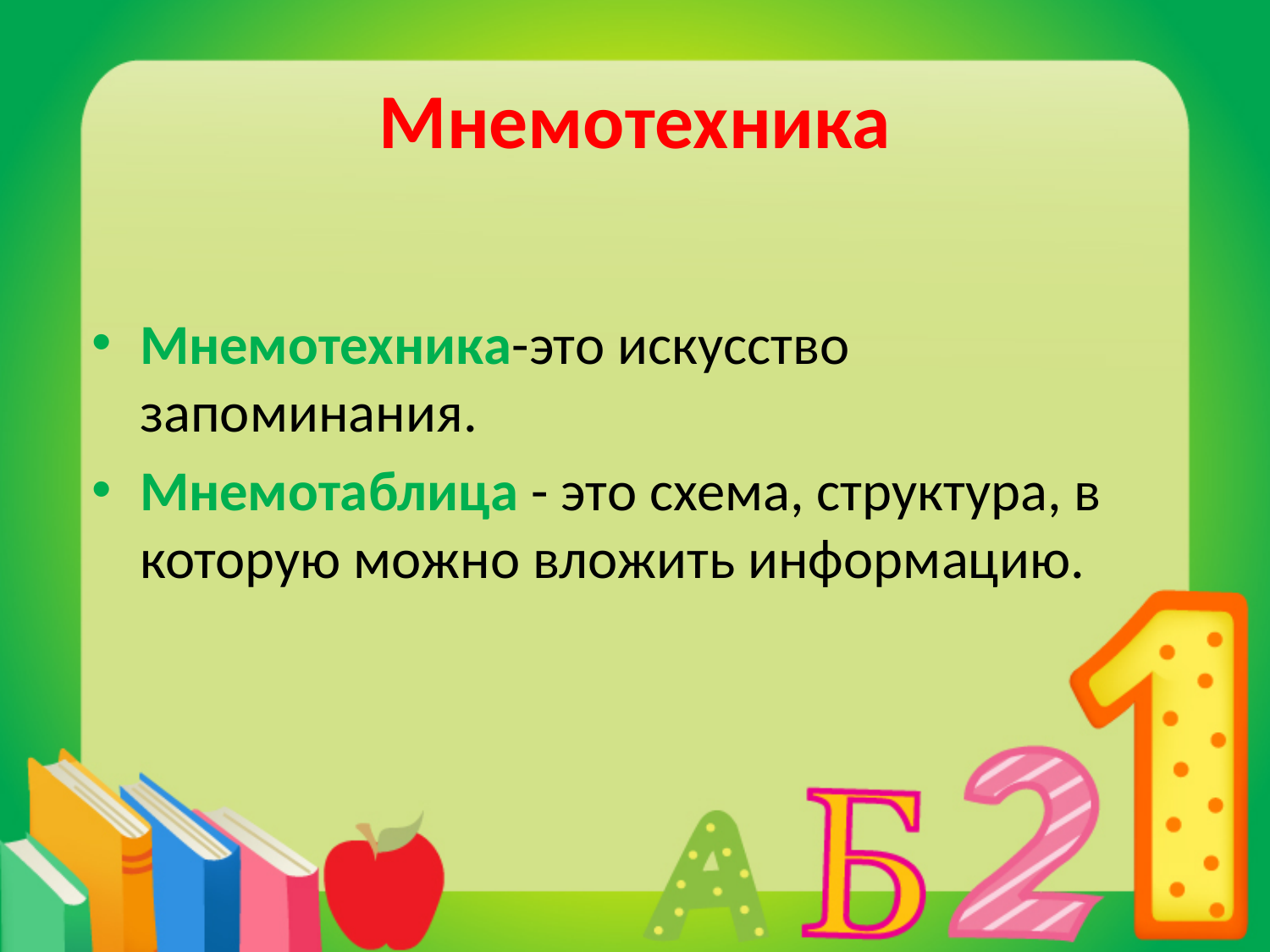

# Мнемотехника

Мнемотехника-это искусство запоминания.
Мнемотаблица - это схема, структура, в которую можно вложить информацию.